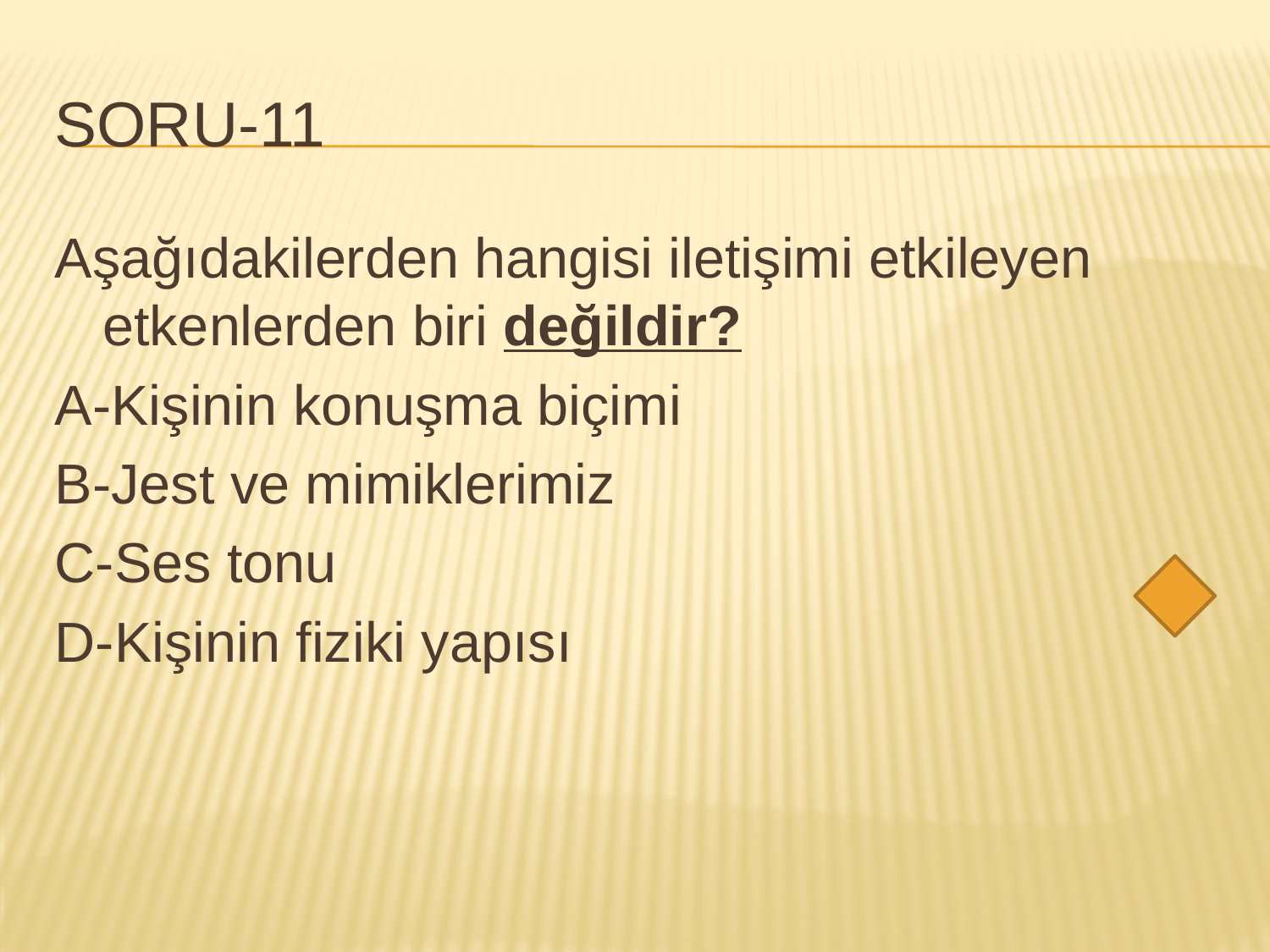

# SORU-11
Aşağıdakilerden hangisi iletişimi etkileyen etkenlerden biri değildir?
A-Kişinin konuşma biçimi
B-Jest ve mimiklerimiz
C-Ses tonu
D-Kişinin fiziki yapısı